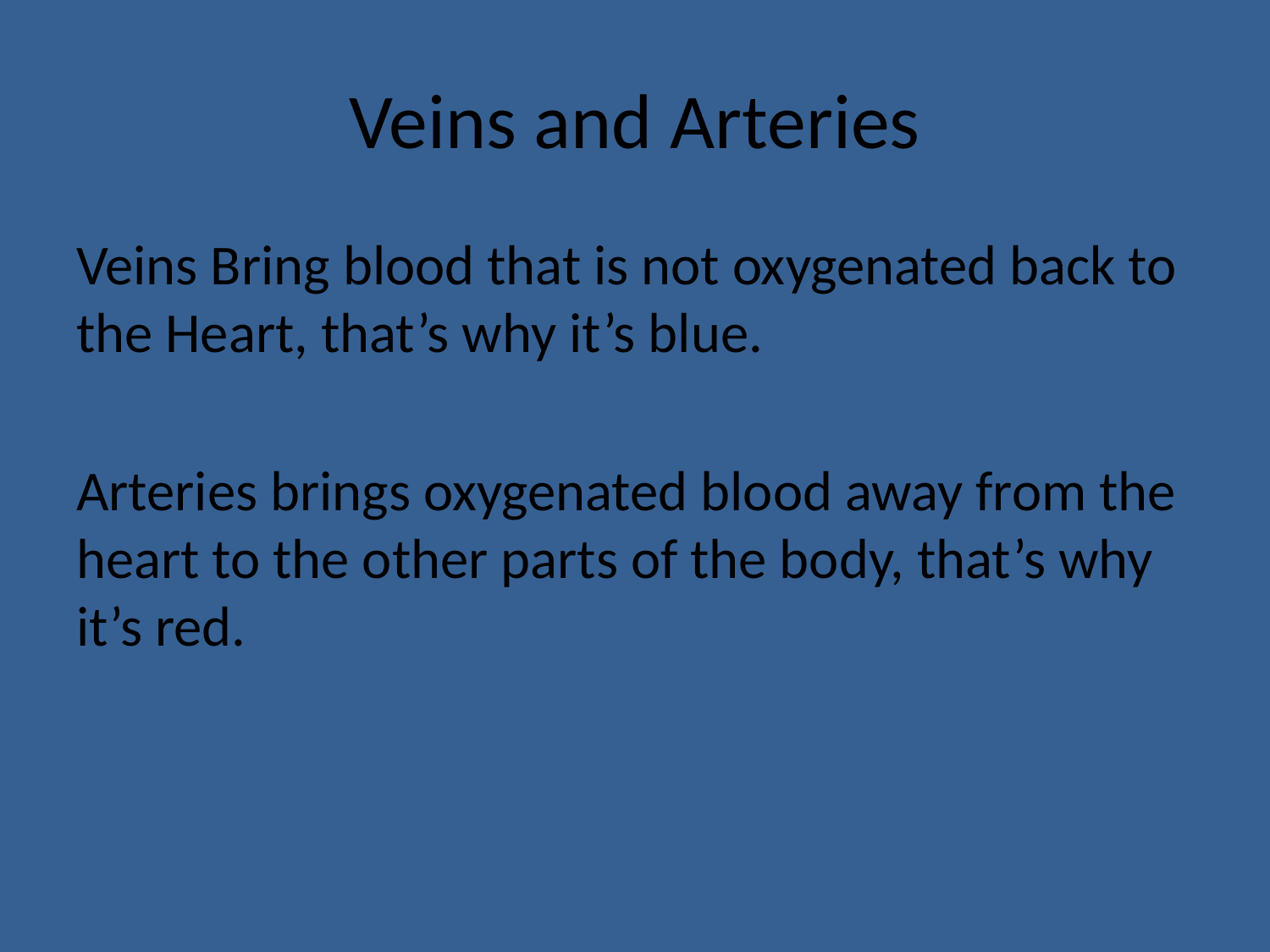

# Veins and Arteries
Veins Bring blood that is not oxygenated back to the Heart, that’s why it’s blue.

Arteries brings oxygenated blood away from the heart to the other parts of the body, that’s why it’s red.